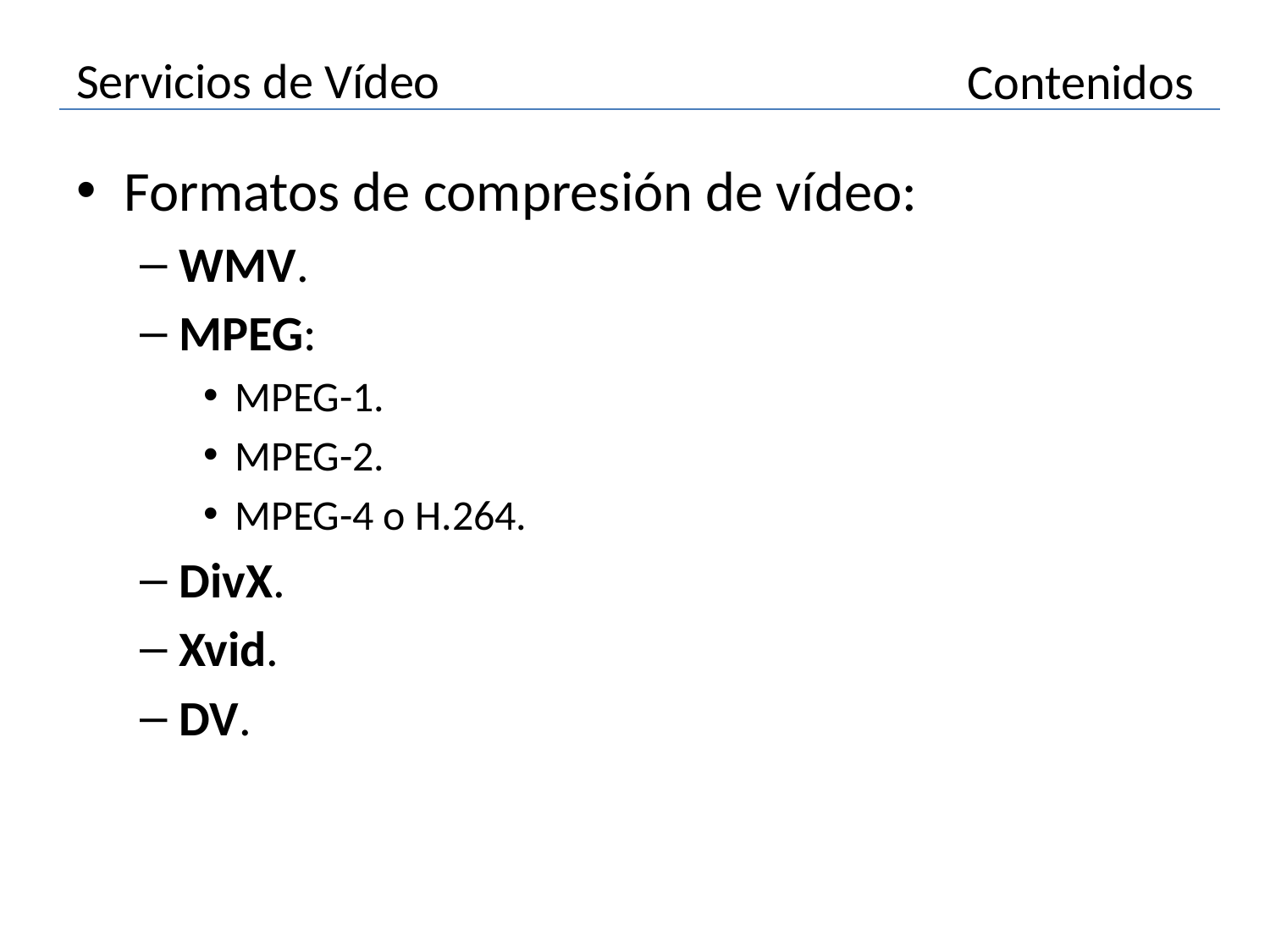

# Servicios de Vídeo
Contenidos
Formatos de compresión de vídeo:
WMV.
MPEG:
MPEG-1.
MPEG-2.
MPEG-4 o H.264.
DivX.
Xvid.
DV.